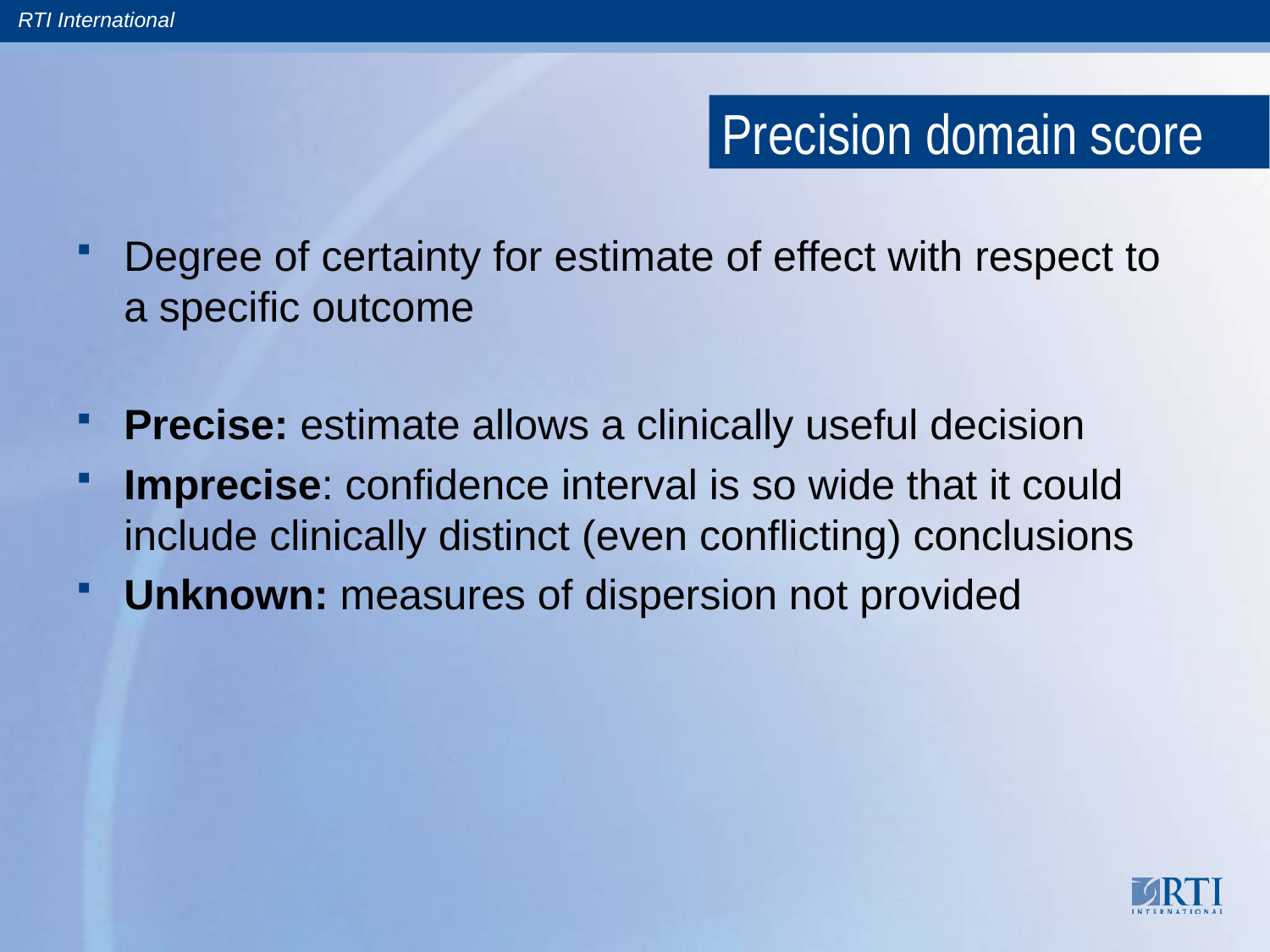

# Precision domain score
Degree of certainty for estimate of effect with respect to a specific outcome

Precise: estimate allows a clinically useful decision
Imprecise: confidence interval is so wide that it could include clinically distinct (even conflicting) conclusions
Unknown: measures of dispersion not provided